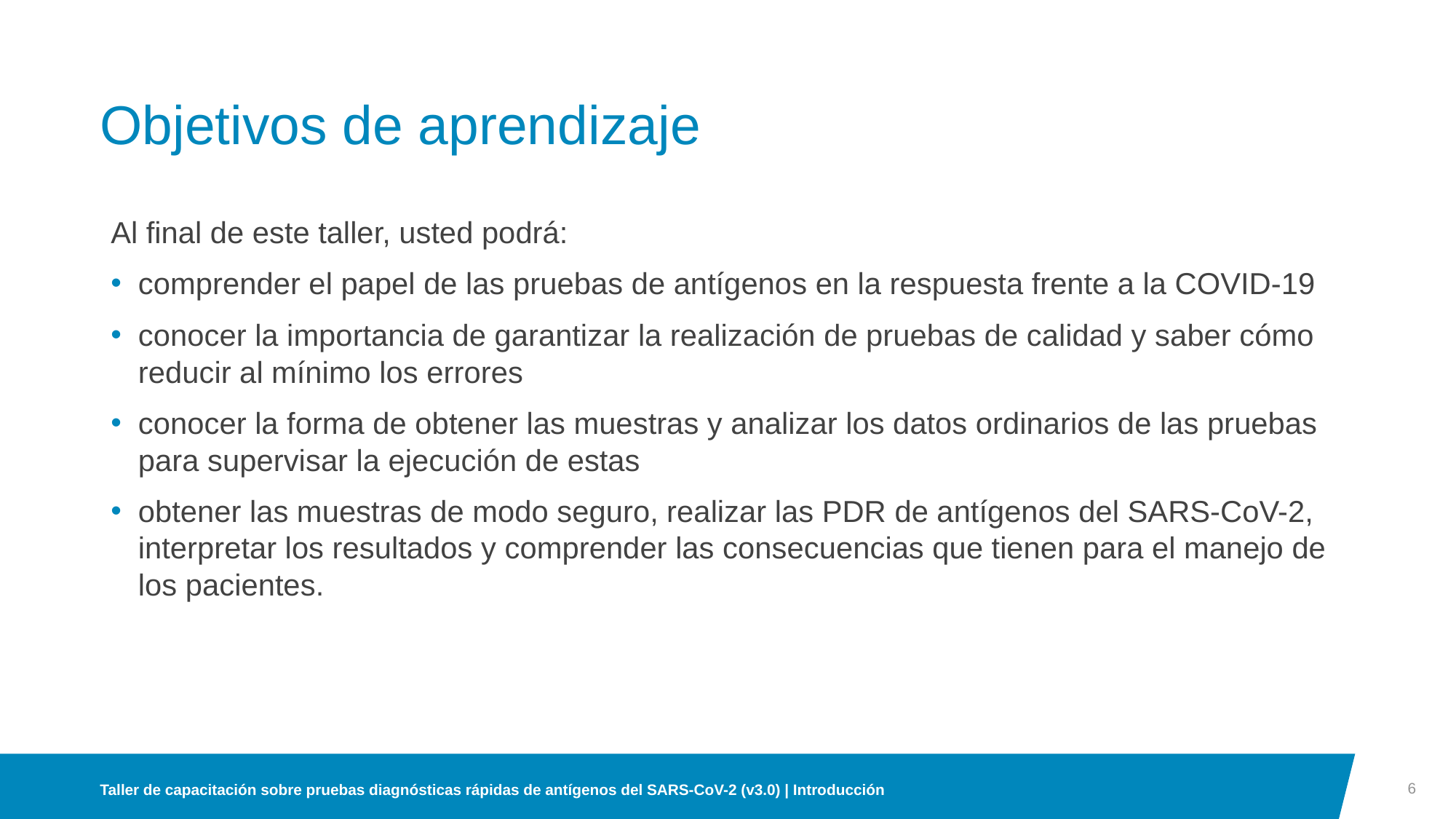

# Objetivos de aprendizaje
Al final de este taller, usted podrá:
comprender el papel de las pruebas de antígenos en la respuesta frente a la COVID-19
conocer la importancia de garantizar la realización de pruebas de calidad y saber cómo reducir al mínimo los errores
conocer la forma de obtener las muestras y analizar los datos ordinarios de las pruebas para supervisar la ejecución de estas
obtener las muestras de modo seguro, realizar las PDR de antígenos del SARS-CoV-2, interpretar los resultados y comprender las consecuencias que tienen para el manejo de los pacientes.

6
Taller de capacitación sobre pruebas diagnósticas rápidas de antígenos del SARS-CoV-2 (v3.0) | Introducción